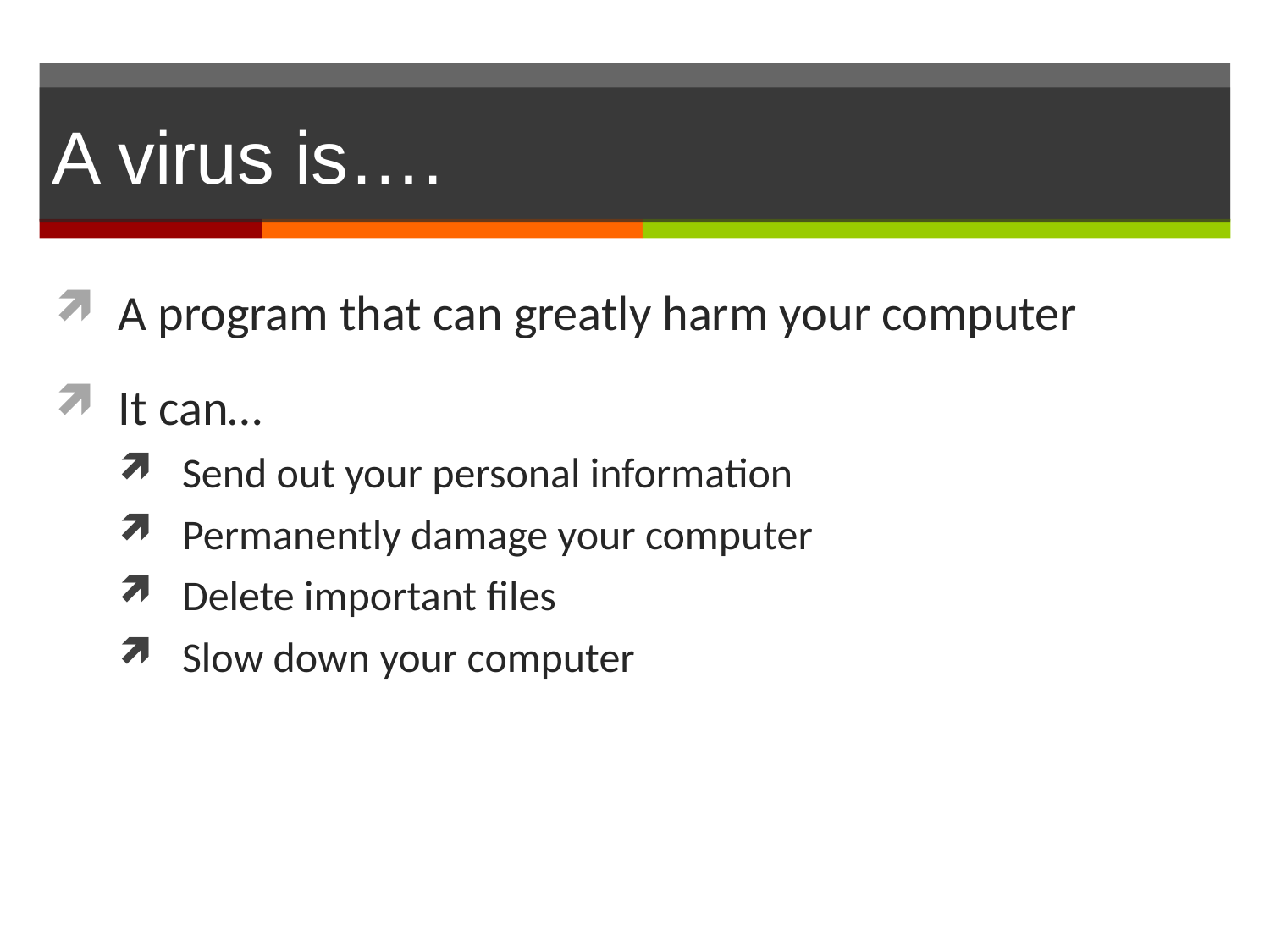

# A virus is….
A program that can greatly harm your computer
It can…
Send out your personal information
Permanently damage your computer
Delete important files
Slow down your computer